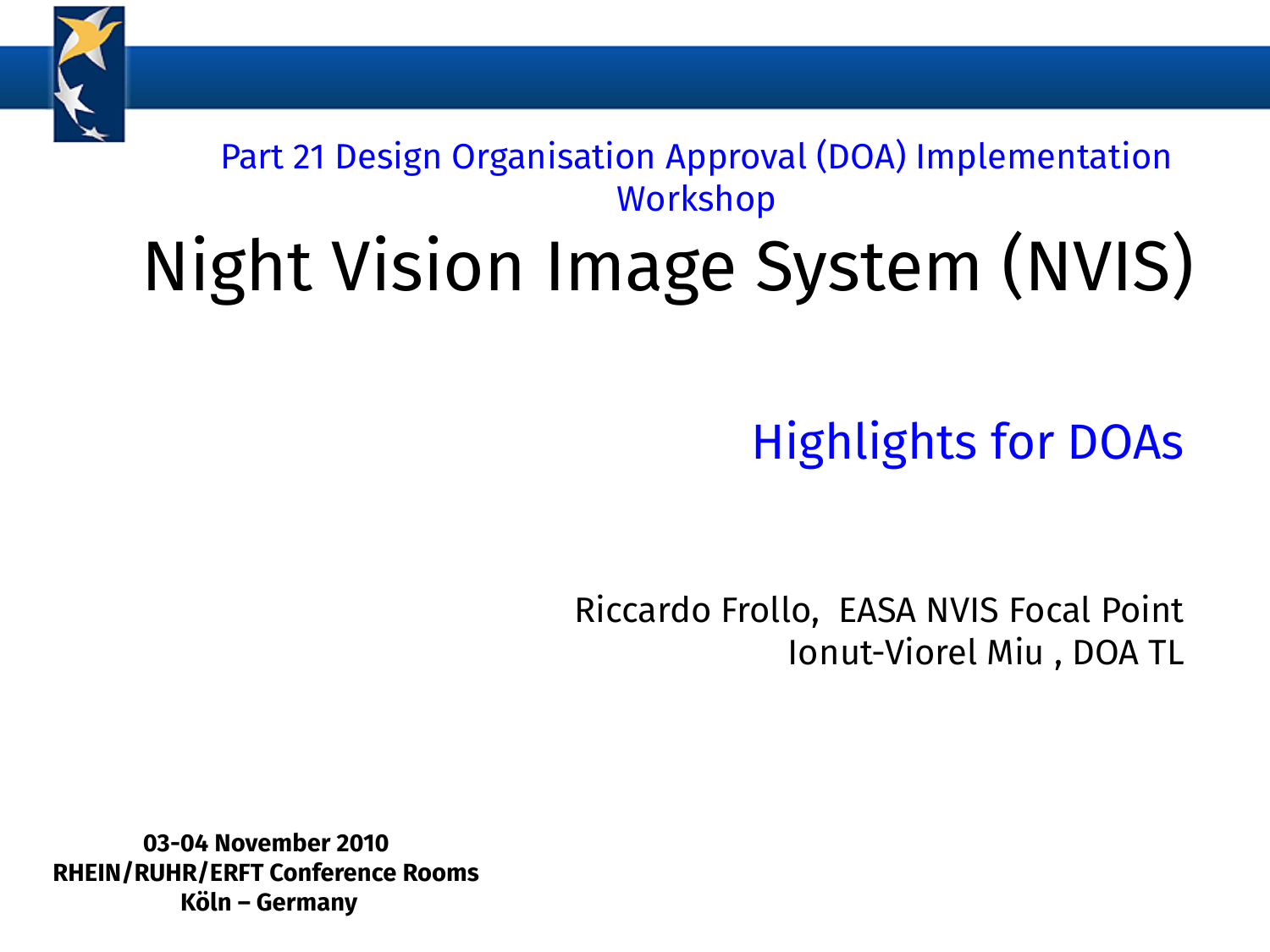

Part 21 Design Organisation Approval (DOA) Implementation Workshop
Night Vision Image System (NVIS)
# Highlights for DOAs Riccardo Frollo,  EASA NVIS Focal Point Ionut-Viorel Miu , DOA TL
03-04 November 2010
RHEIN/RUHR/ERFT Conference Rooms
Köln – Germany